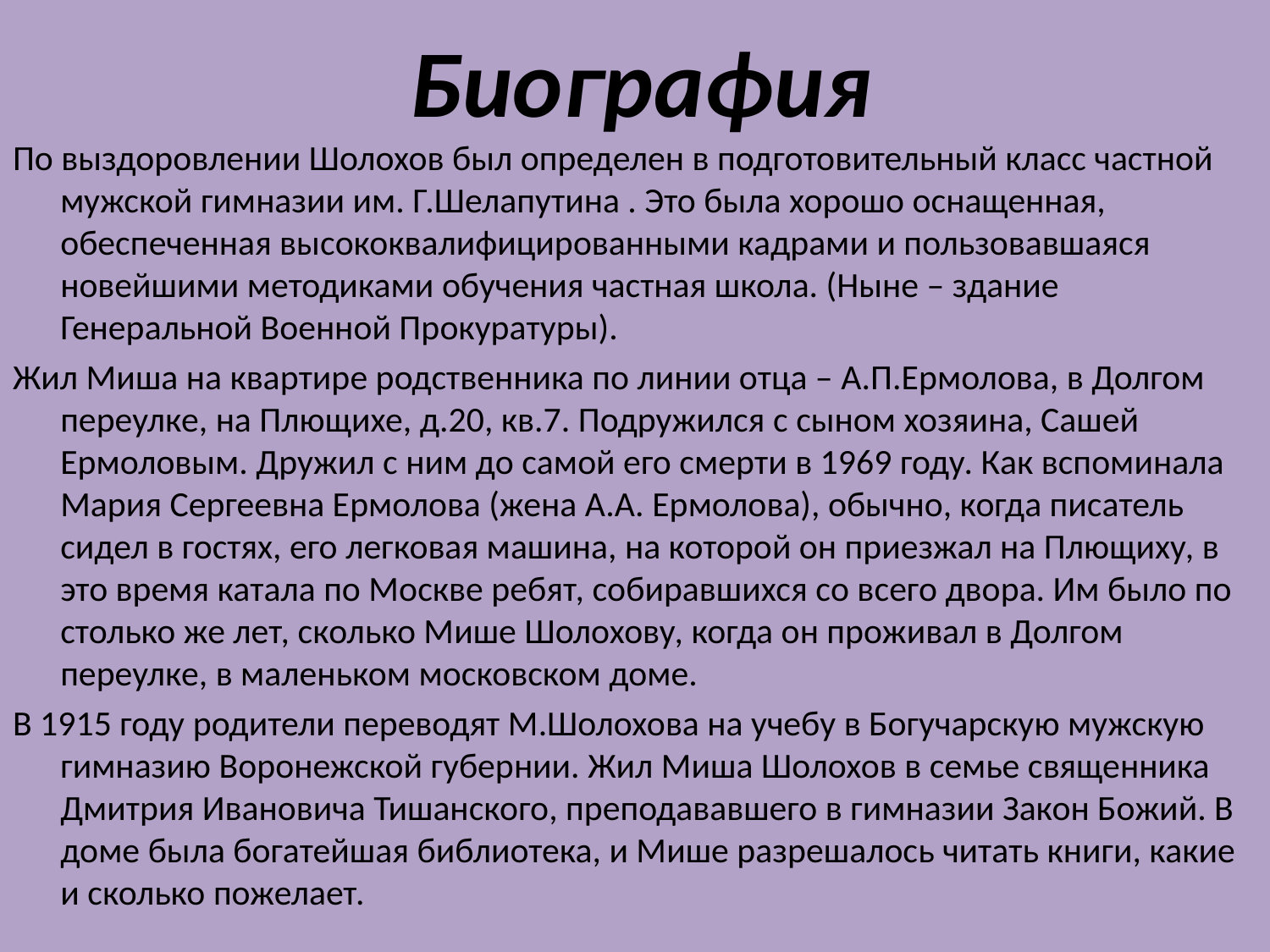

# Биография
По выздоровлении Шолохов был определен в подготовительный класс частной мужской гимназии им. Г.Шелапутина . Это была хорошо оснащенная, обеспеченная высококвалифицированными кадрами и пользовавшаяся новейшими методиками обучения частная школа. (Ныне – здание Генеральной Военной Прокуратуры).
Жил Миша на квартире родственника по линии отца – А.П.Ермолова, в Долгом переулке, на Плющихе, д.20, кв.7. Подружился с сыном хозяина, Сашей Ермоловым. Дружил с ним до самой его смерти в 1969 году. Как вспоминала Мария Сергеевна Ермолова (жена А.А. Ермолова), обычно, когда писатель сидел в гостях, его легковая машина, на которой он приезжал на Плющиху, в это время катала по Москве ребят, собиравшихся со всего двора. Им было по столько же лет, сколько Мише Шолохову, когда он проживал в Долгом переулке, в маленьком московском доме.
В 1915 году родители переводят М.Шолохова на учебу в Богучарскую мужскую гимназию Воронежской губернии. Жил Миша Шолохов в семье священника Дмитрия Ивановича Тишанского, преподававшего в гимназии Закон Божий. В доме была богатейшая библиотека, и Мише разрешалось читать книги, какие и сколько пожелает.